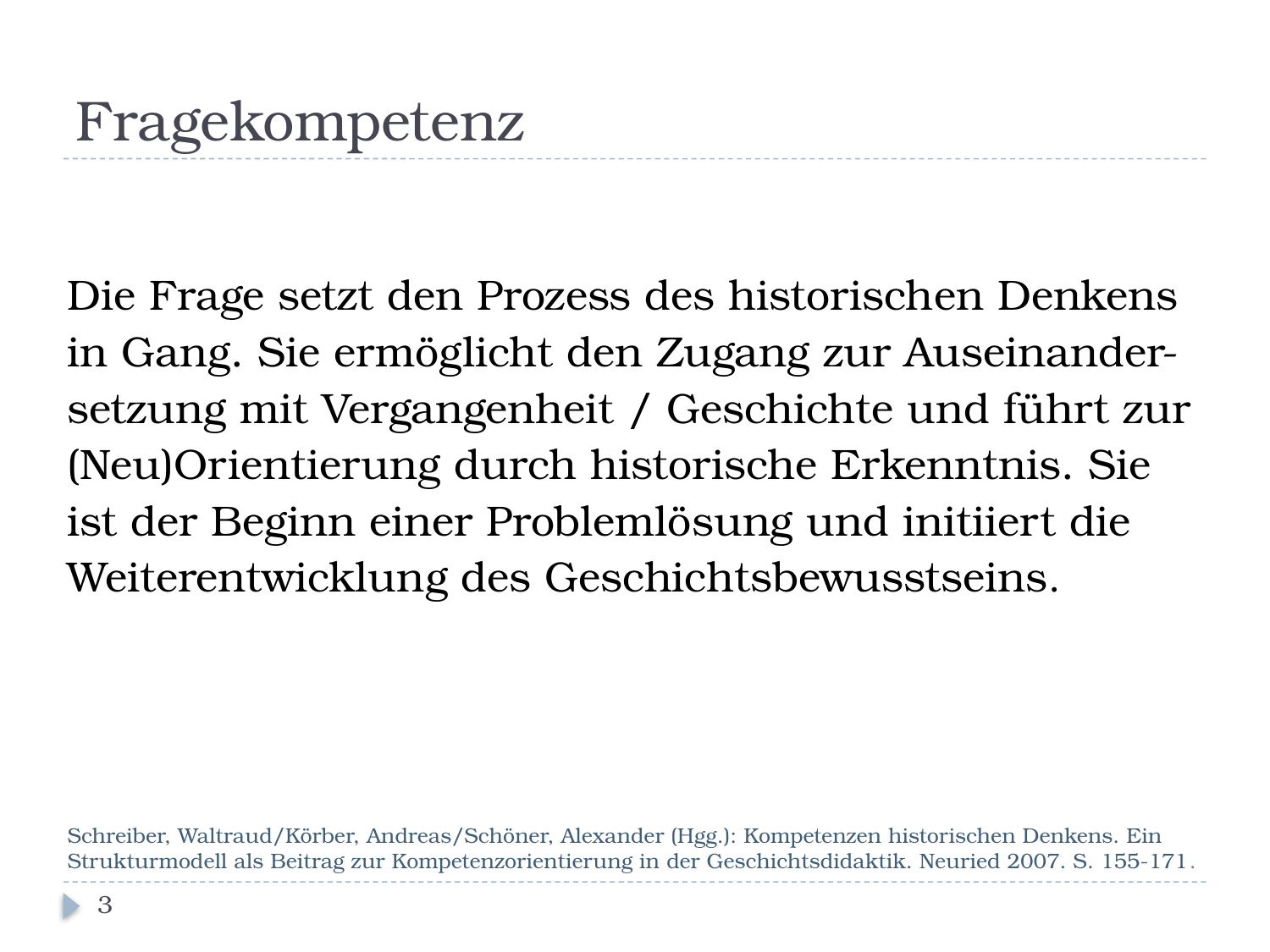

# Fragekompetenz
Die Frage setzt den Prozess des historischen Denkens in Gang. Sie ermöglicht den Zugang zur Auseinander-setzung mit Vergangenheit / Geschichte und führt zur (Neu)Orientierung durch historische Erkenntnis. Sie ist der Beginn einer Problemlösung und initiiert die Weiterentwicklung des Geschichtsbewusstseins.

Schreiber, Waltraud/Körber, Andreas/Schöner, Alexander (Hgg.): Kompetenzen historischen Denkens. Ein Strukturmodell als Beitrag zur Kompetenzorientierung in der Geschichtsdidaktik. Neuried 2007. S. 155-171.
3